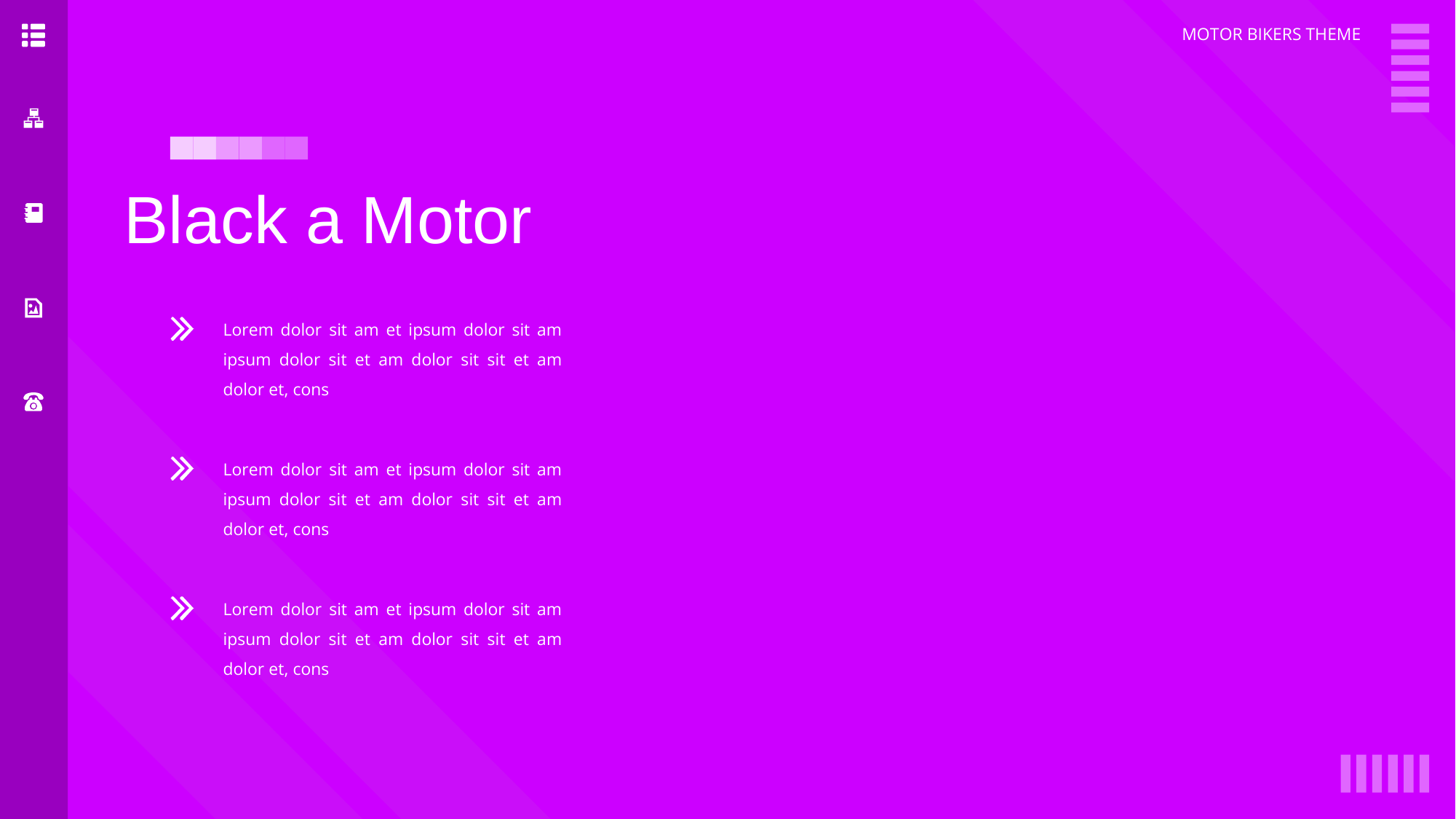

MOTOR BIKERS THEME

Black a Motor

Lorem dolor sit am et ipsum dolor sit am ipsum dolor sit et am dolor sit sit et am dolor et, cons

Lorem dolor sit am et ipsum dolor sit am ipsum dolor sit et am dolor sit sit et am dolor et, cons

Lorem dolor sit am et ipsum dolor sit am ipsum dolor sit et am dolor sit sit et am dolor et, cons